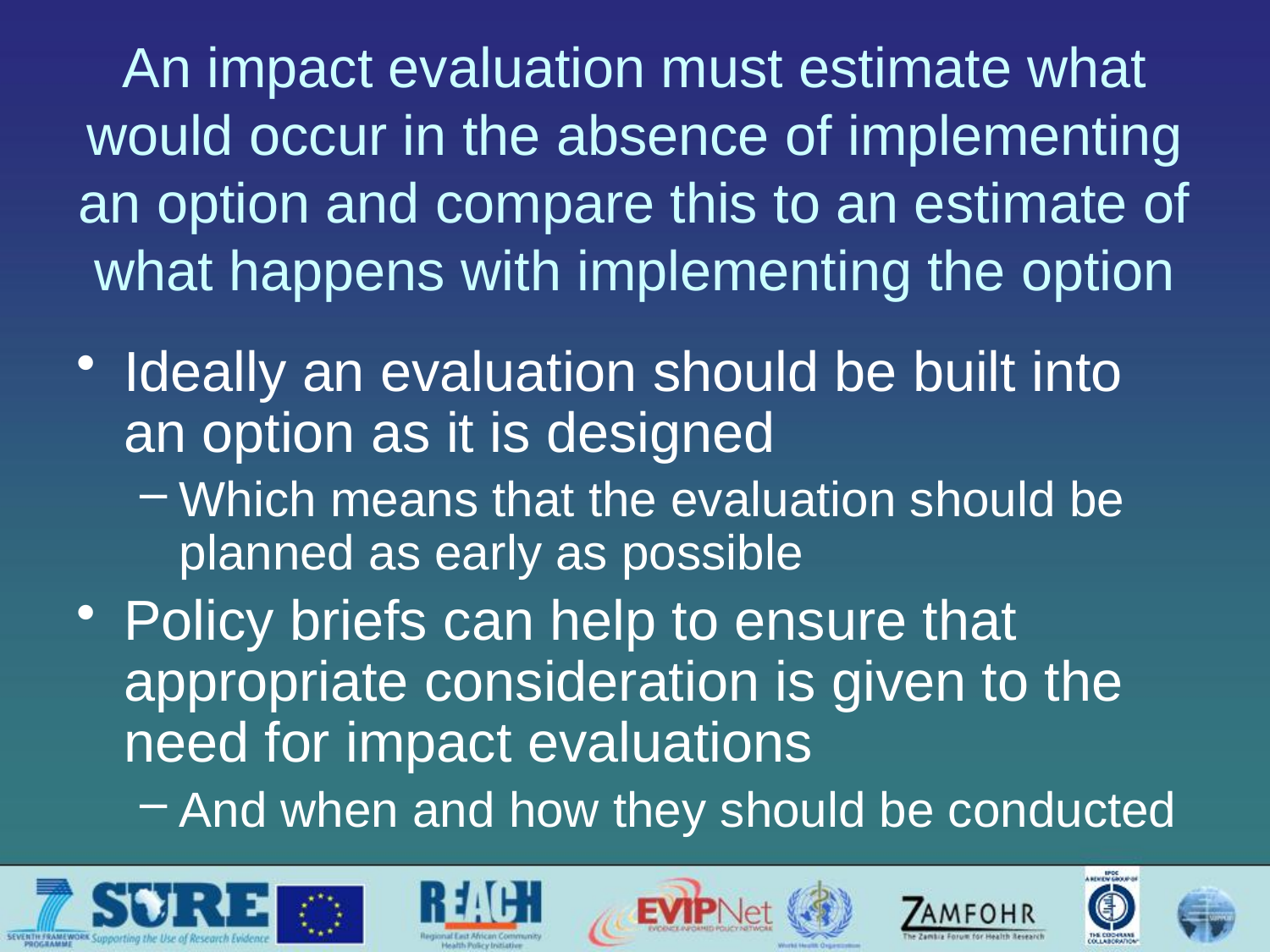

# An impact evaluation must estimate what would occur in the absence of implementing an option and compare this to an estimate of what happens with implementing the option
Ideally an evaluation should be built into an option as it is designed
Which means that the evaluation should be planned as early as possible
Policy briefs can help to ensure that appropriate consideration is given to the need for impact evaluations
And when and how they should be conducted